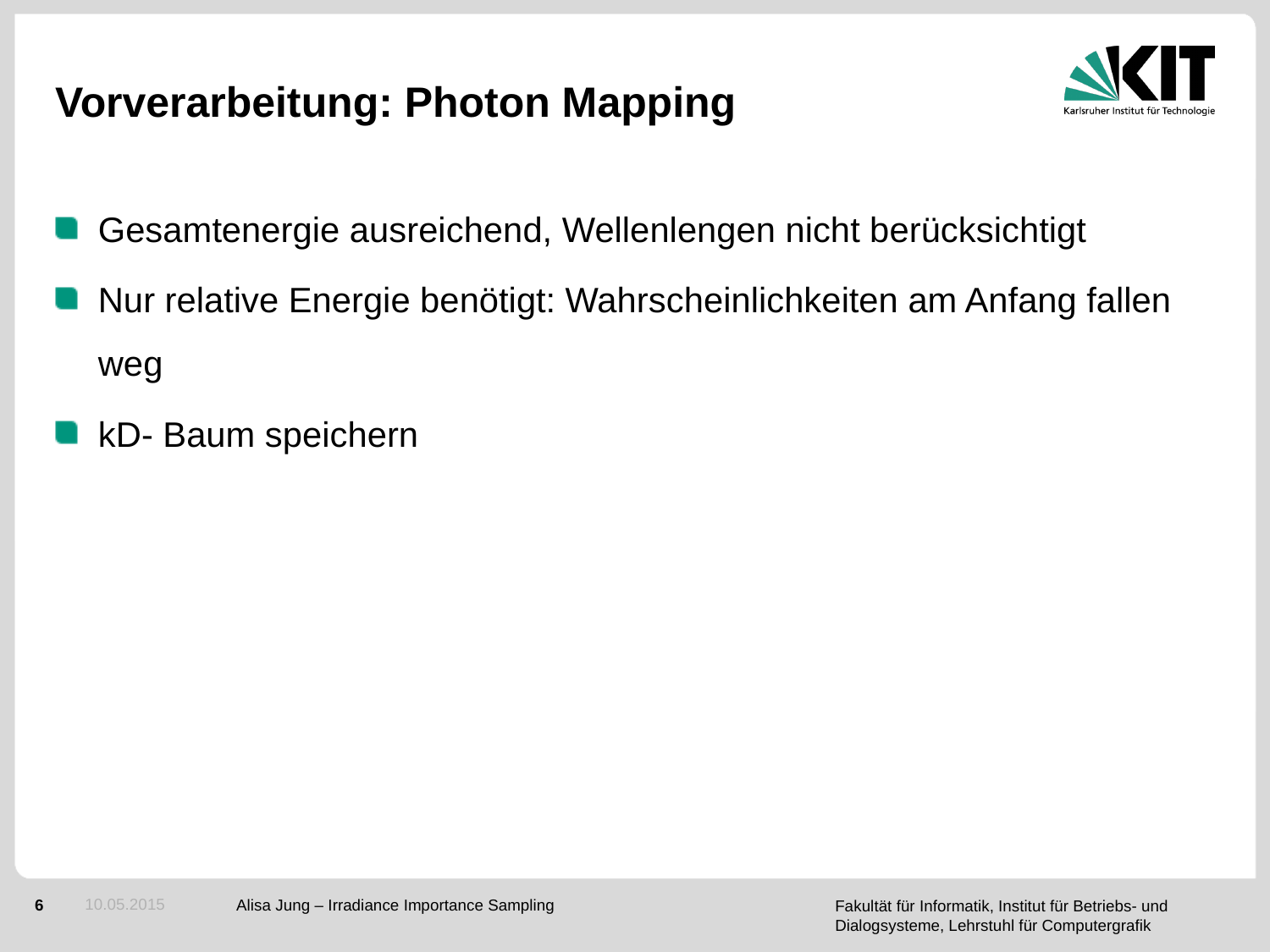

# Vorverarbeitung: Photon Mapping
Gesamtenergie ausreichend, Wellenlengen nicht berücksichtigt
Nur relative Energie benötigt: Wahrscheinlichkeiten am Anfang fallen weg
kD- Baum speichern
10.05.2015
Alisa Jung – Irradiance Importance Sampling